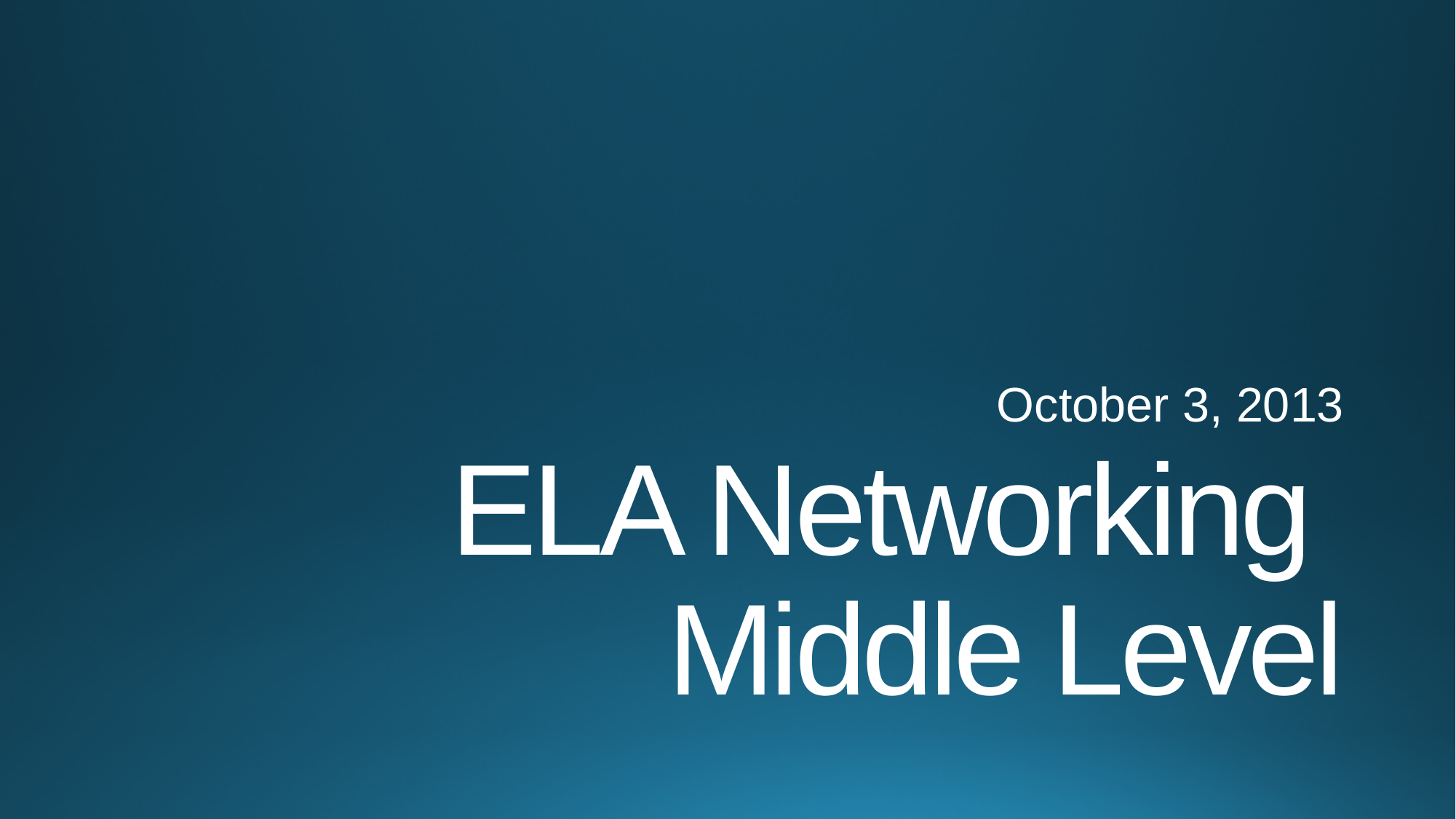

October 3, 2013
# ELA Networking Middle Level